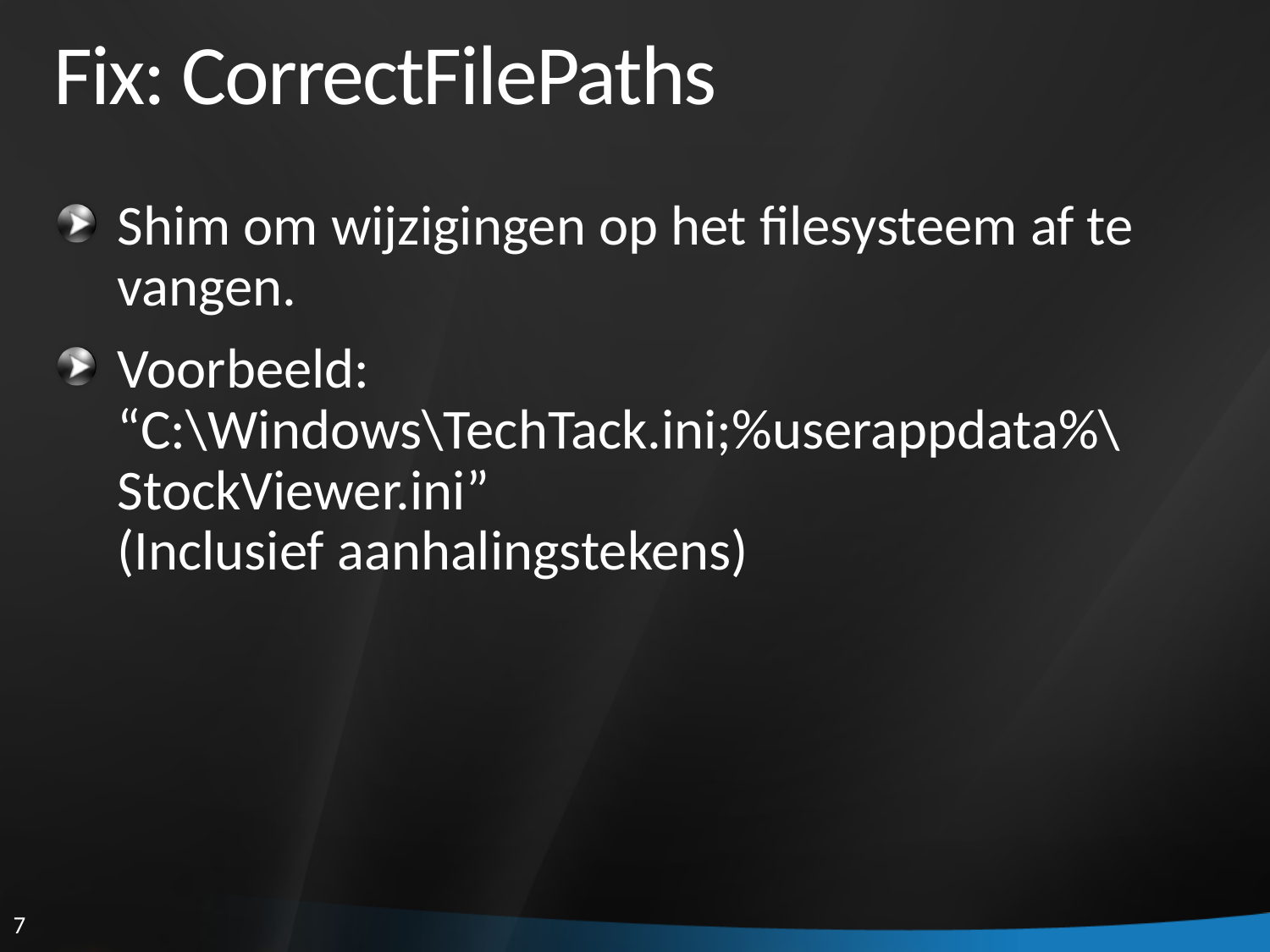

# Fix: CorrectFilePaths
Shim om wijzigingen op het filesysteem af te vangen.
Voorbeeld:
“C:\Windows\TechTack.ini;%userappdata%\StockViewer.ini”
(Inclusief aanhalingstekens)